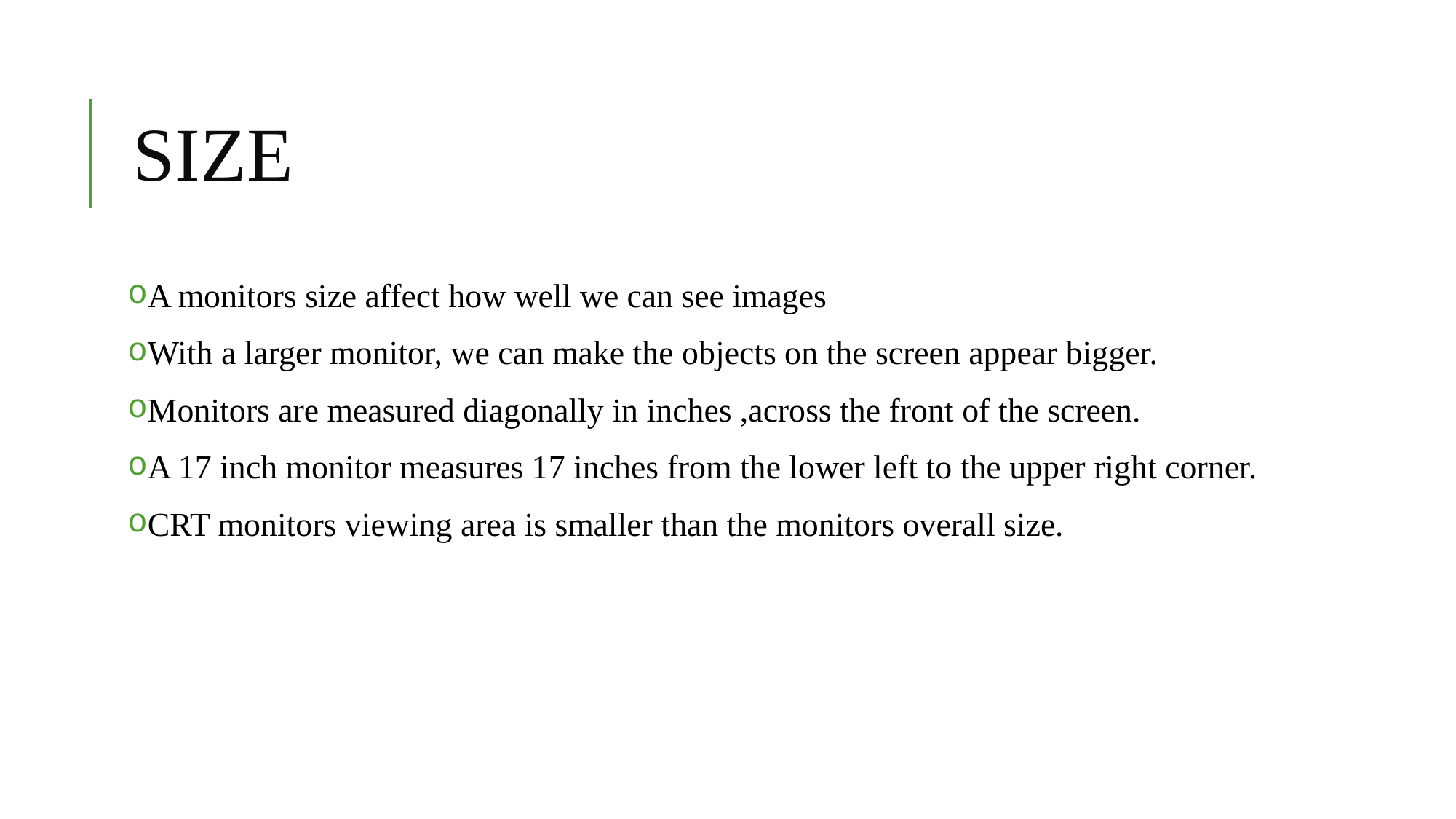

# SIZE
A monitors size affect how well we can see images
With a larger monitor, we can make the objects on the screen appear bigger.
Monitors are measured diagonally in inches ,across the front of the screen.
A 17 inch monitor measures 17 inches from the lower left to the upper right corner.
CRT monitors viewing area is smaller than the monitors overall size.